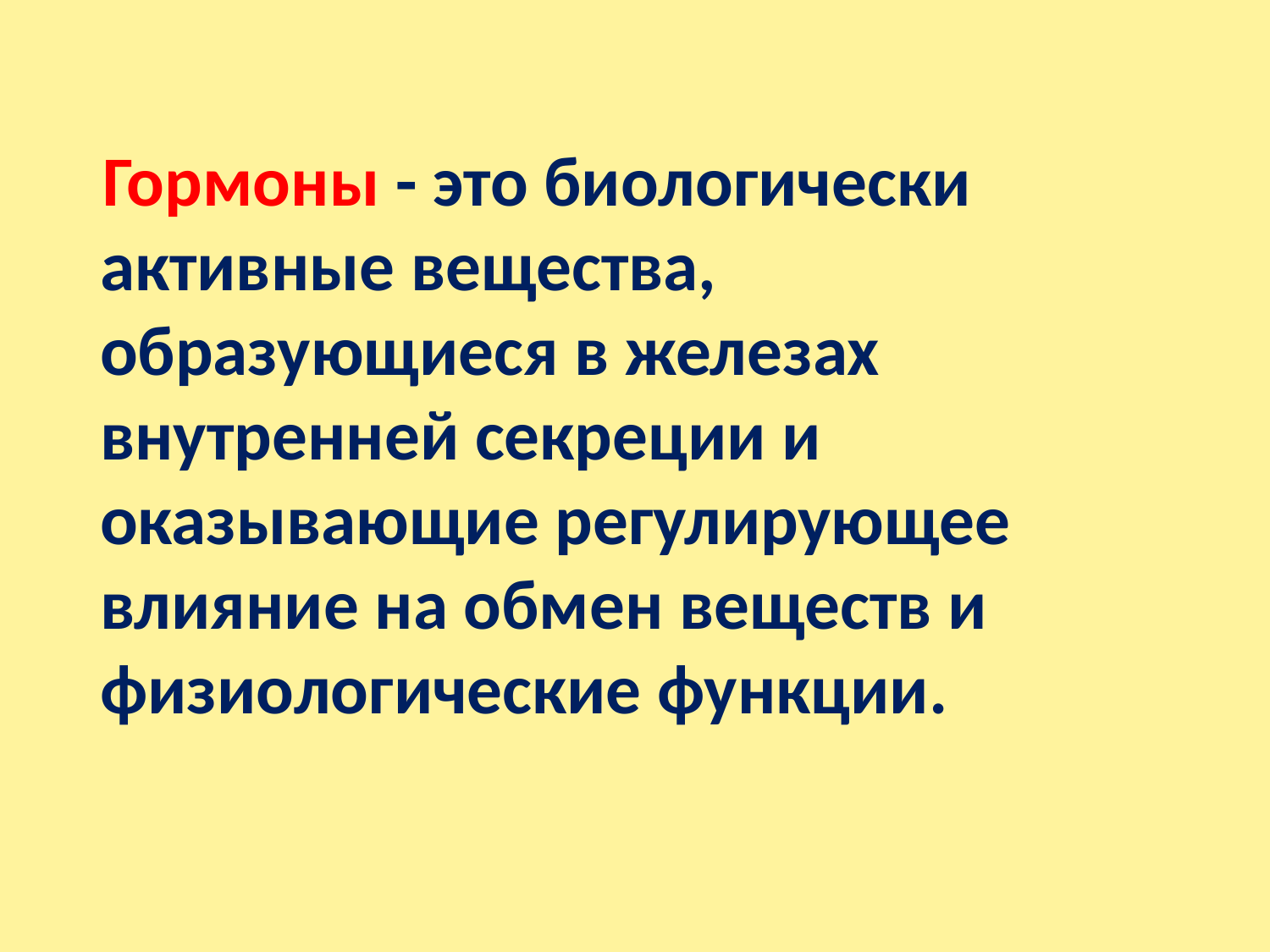

Гормоны - это биологически активные вещества, образующиеся в железах внутренней секреции и оказывающие регулирующее влияние на обмен веществ и физиологические функции.